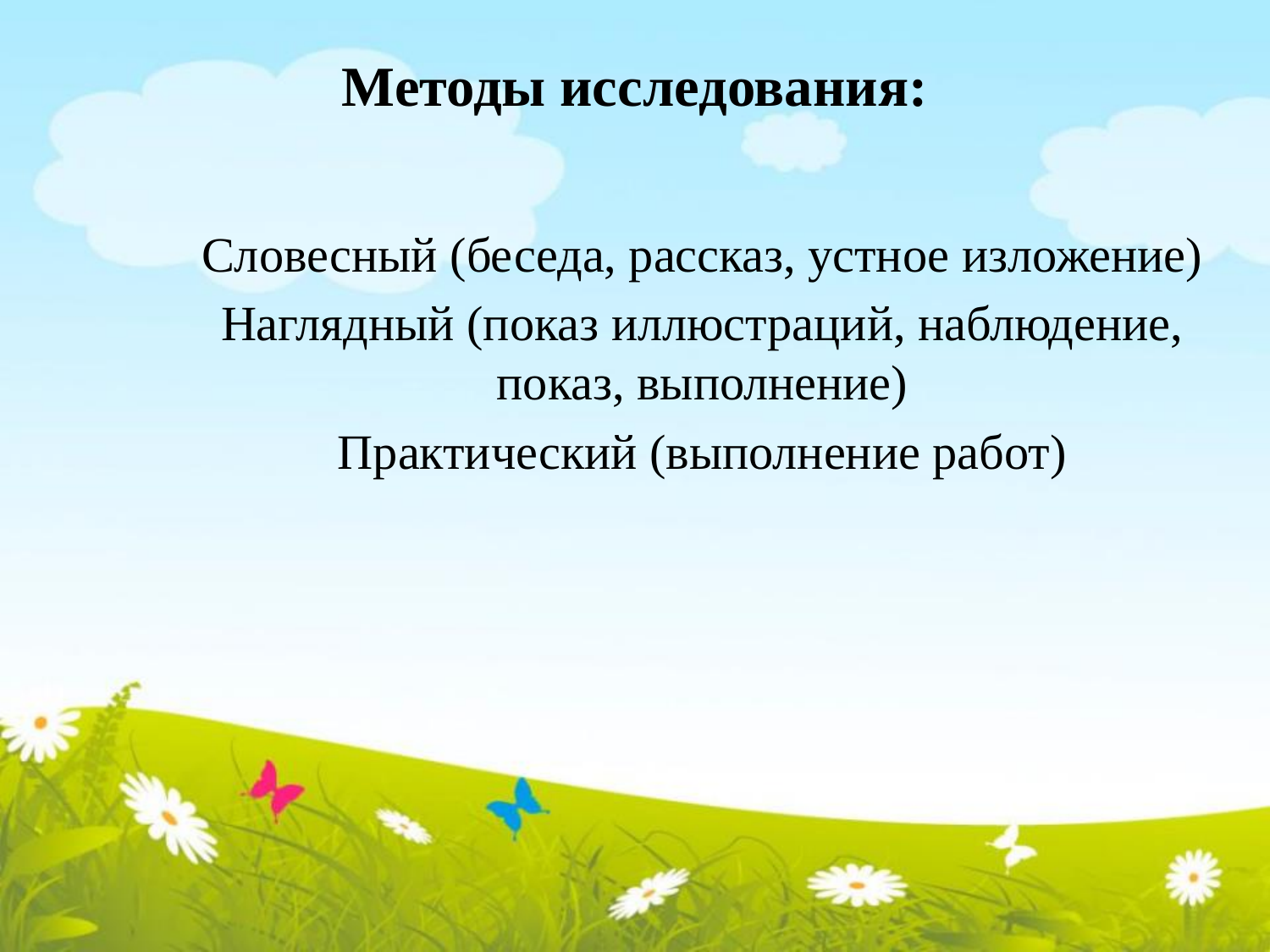

# Методы исследования:
Словесный (беседа, рассказ, устное изложение)
Наглядный (показ иллюстраций, наблюдение, показ, выполнение)
Практический (выполнение работ)